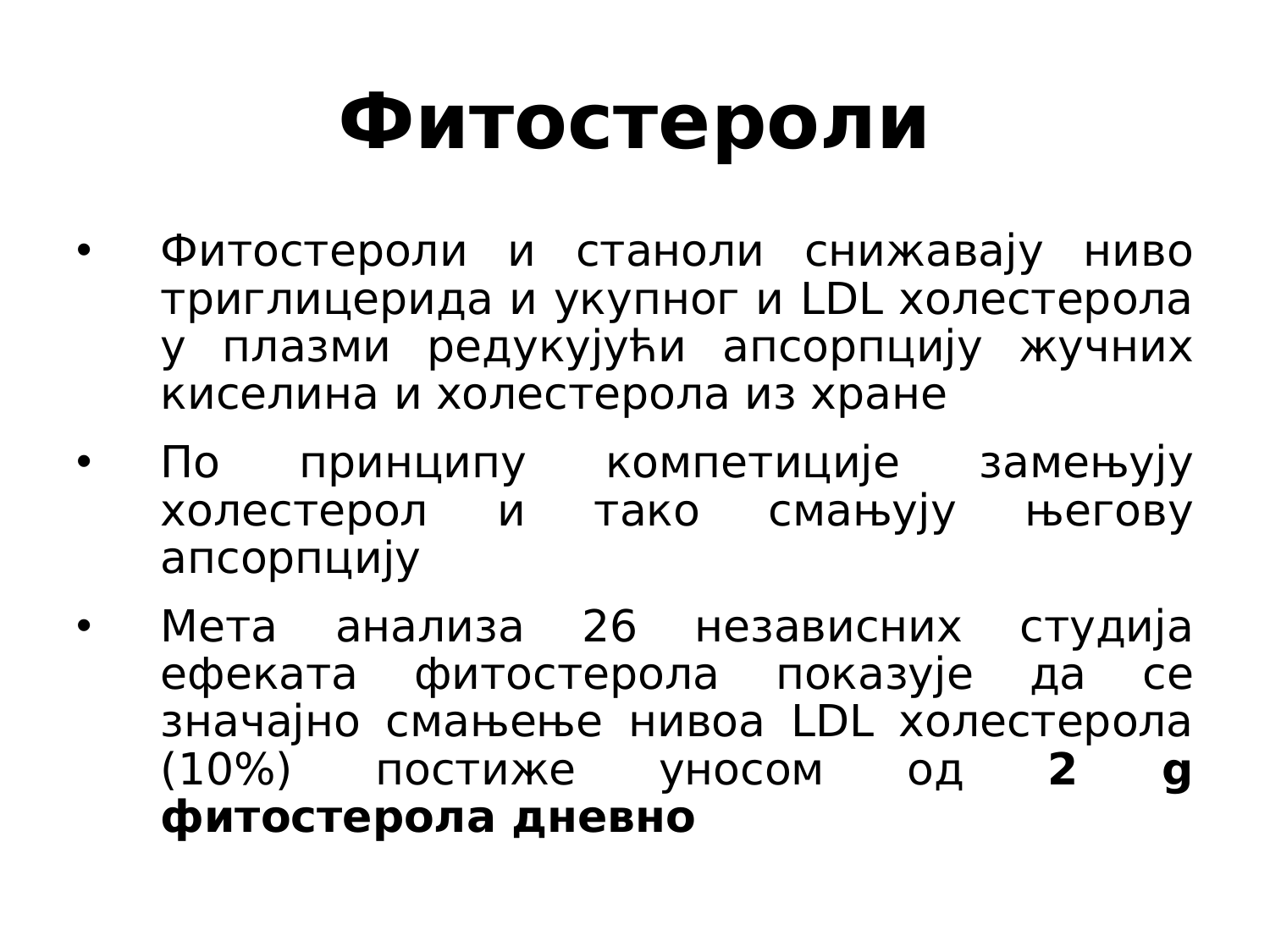

# Фитостероли
Фитостероли и станоли снижавају ниво триглицерида и укупног и LDL холестерола у плазми редукујући апсорпцију жучних киселина и холестерола из хране
По принципу компетиције замењују холестерол и тако смањују његову апсорпцију
Мета анализа 26 независних студија ефеката фитостерола показује да се значајно смањење нивоа LDL холестерола (10%) постиже уносом од 2 g фитостерола дневно